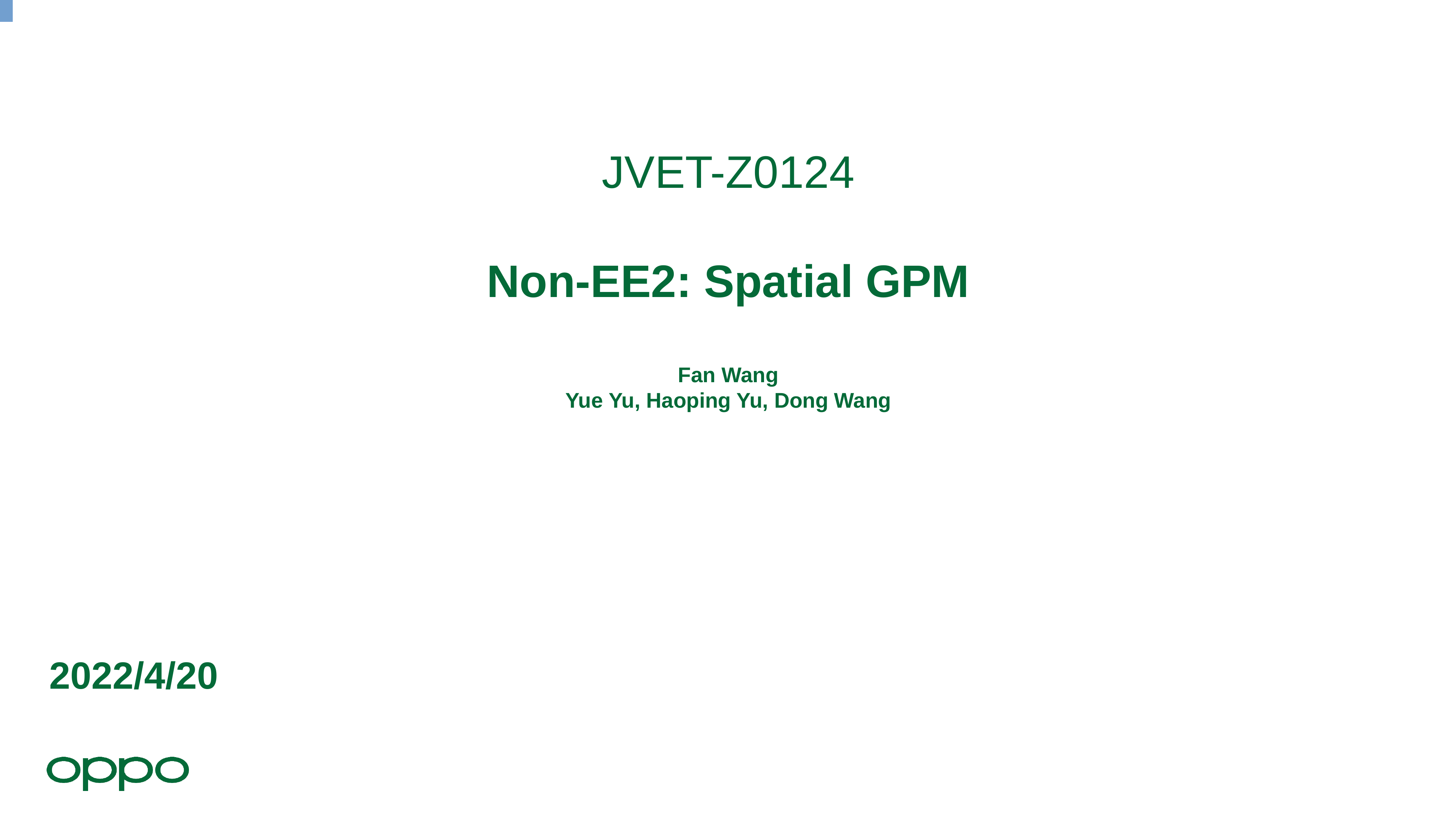

# JVET-Z0124 Non-EE2: Spatial GPM Fan Wang Yue Yu, Haoping Yu, Dong Wang